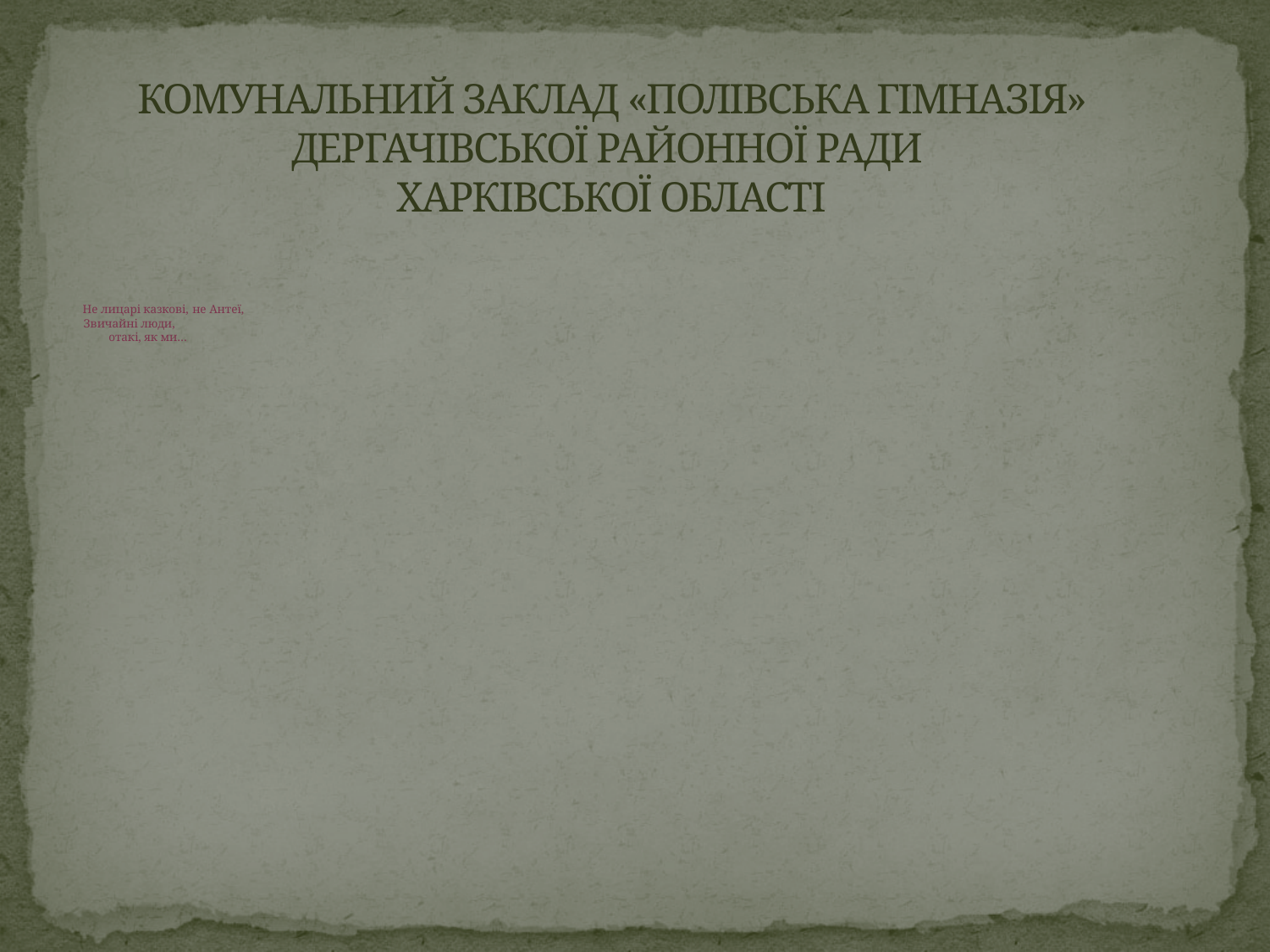

КОМУНАЛЬНИЙ ЗАКЛАД «ПОЛІВСЬКА ГІМНАЗІЯ» ДЕРГАЧІВСЬКОЇ РАЙОННОЇ РАДИ
ХАРКІВСЬКОЇ ОБЛАСТІ
	 Не лицарі казкові, 				не Антеї,
  Звичайні люди,
			         отакі, як ми…